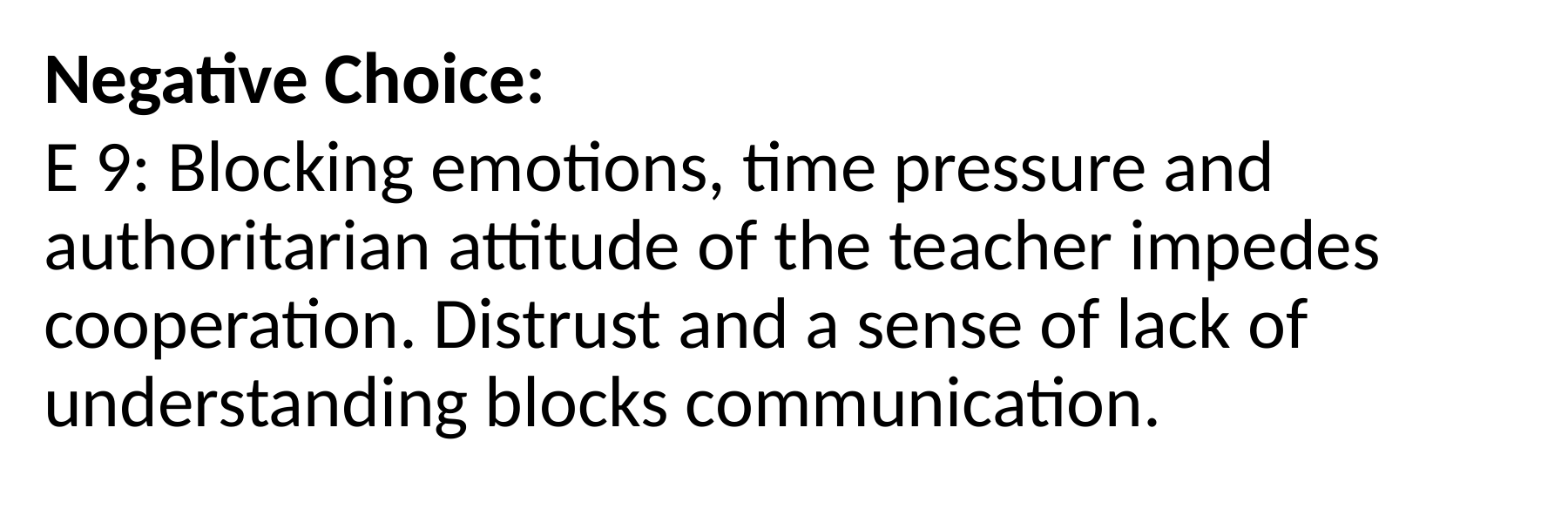

Negative Choice:
E 9: Blocking emotions, time pressure and authoritarian attitude of the teacher impedes cooperation. Distrust and a sense of lack of understanding blocks communication.